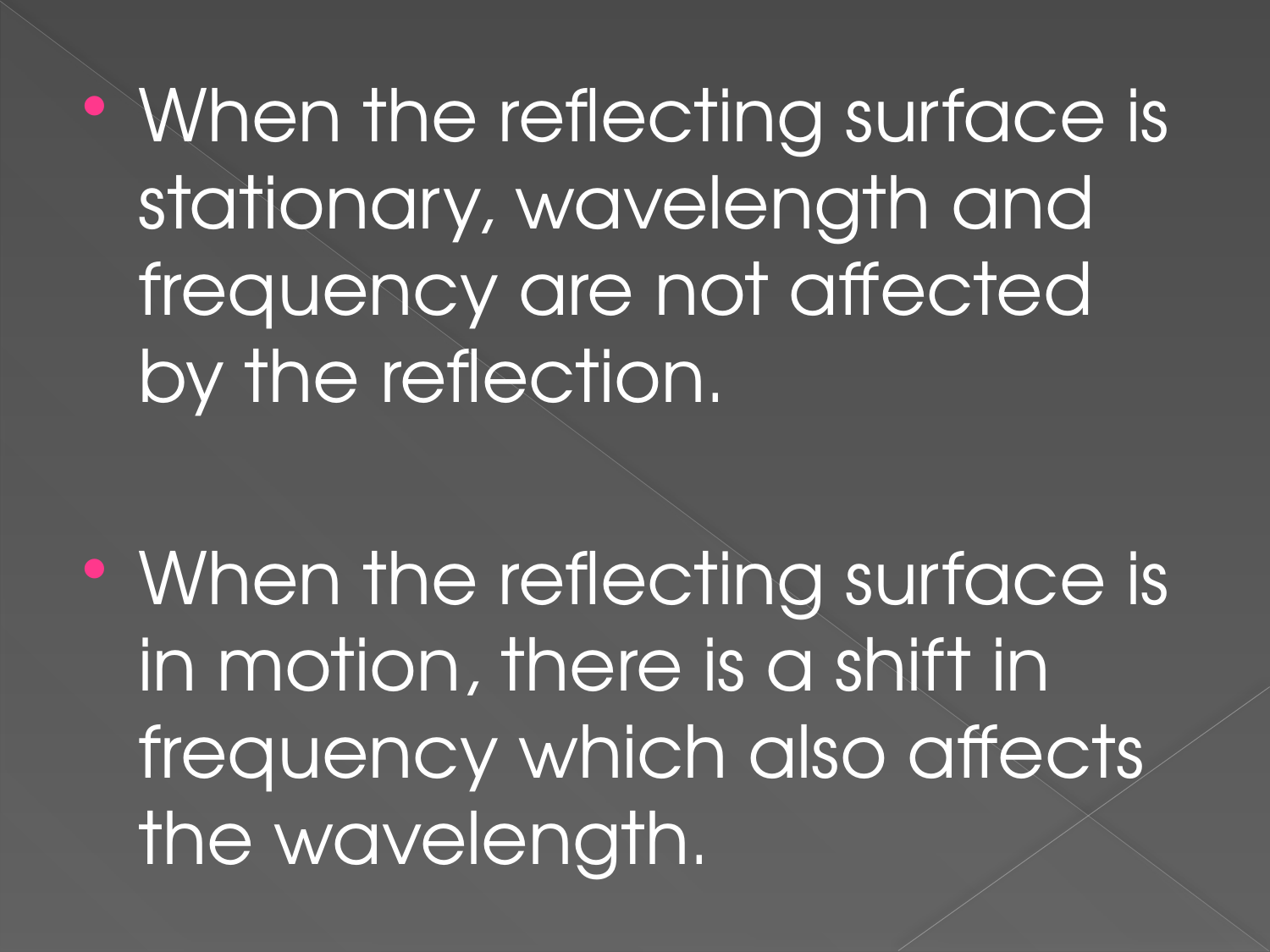

When the reflecting surface is stationary, wavelength and frequency are not affected by the reflection.

When the reflecting surface is in motion, there is a shift in frequency which also affects the wavelength.